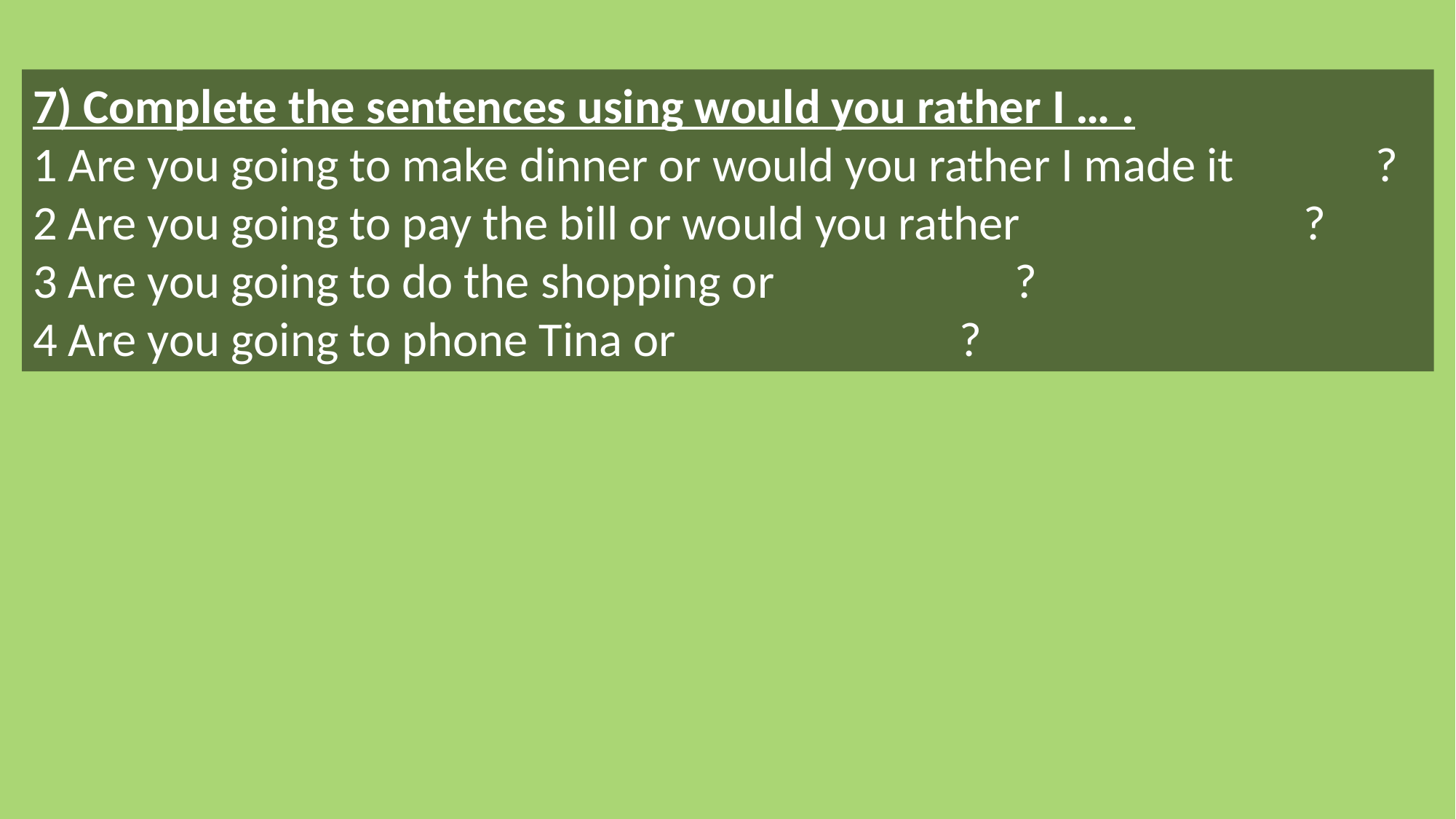

7) Complete the sentences using would you rather I … .
1 Are you going to make dinner or would you rather I made it             ?
2 Are you going to pay the bill or would you rather                          ?
3 Are you going to do the shopping or                      ?
4 Are you going to phone Tina or                          ?